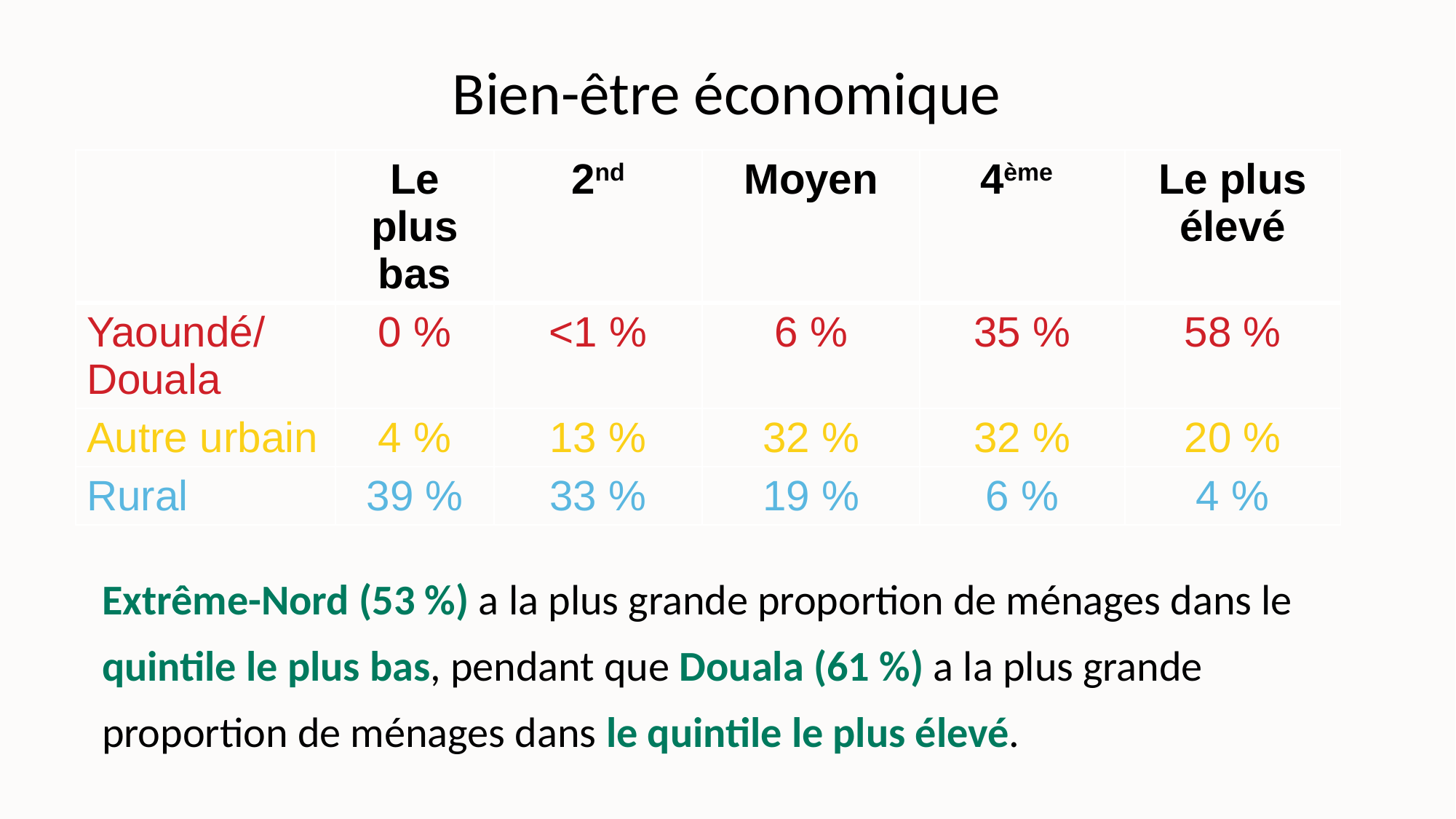

# Bien-être économique
|  | Le plus bas | 2nd | Moyen | 4ème | Le plus élevé |
| --- | --- | --- | --- | --- | --- |
| Yaoundé/ Douala | 0 % | <1 % | 6 % | 35 % | 58 % |
| Autre urbain | 4 % | 13 % | 32 % | 32 % | 20 % |
| Rural | 39 % | 33 % | 19 % | 6 % | 4 % |
Extrême-Nord (53 %) a la plus grande proportion de ménages dans le quintile le plus bas, pendant que Douala (61 %) a la plus grande proportion de ménages dans le quintile le plus élevé.